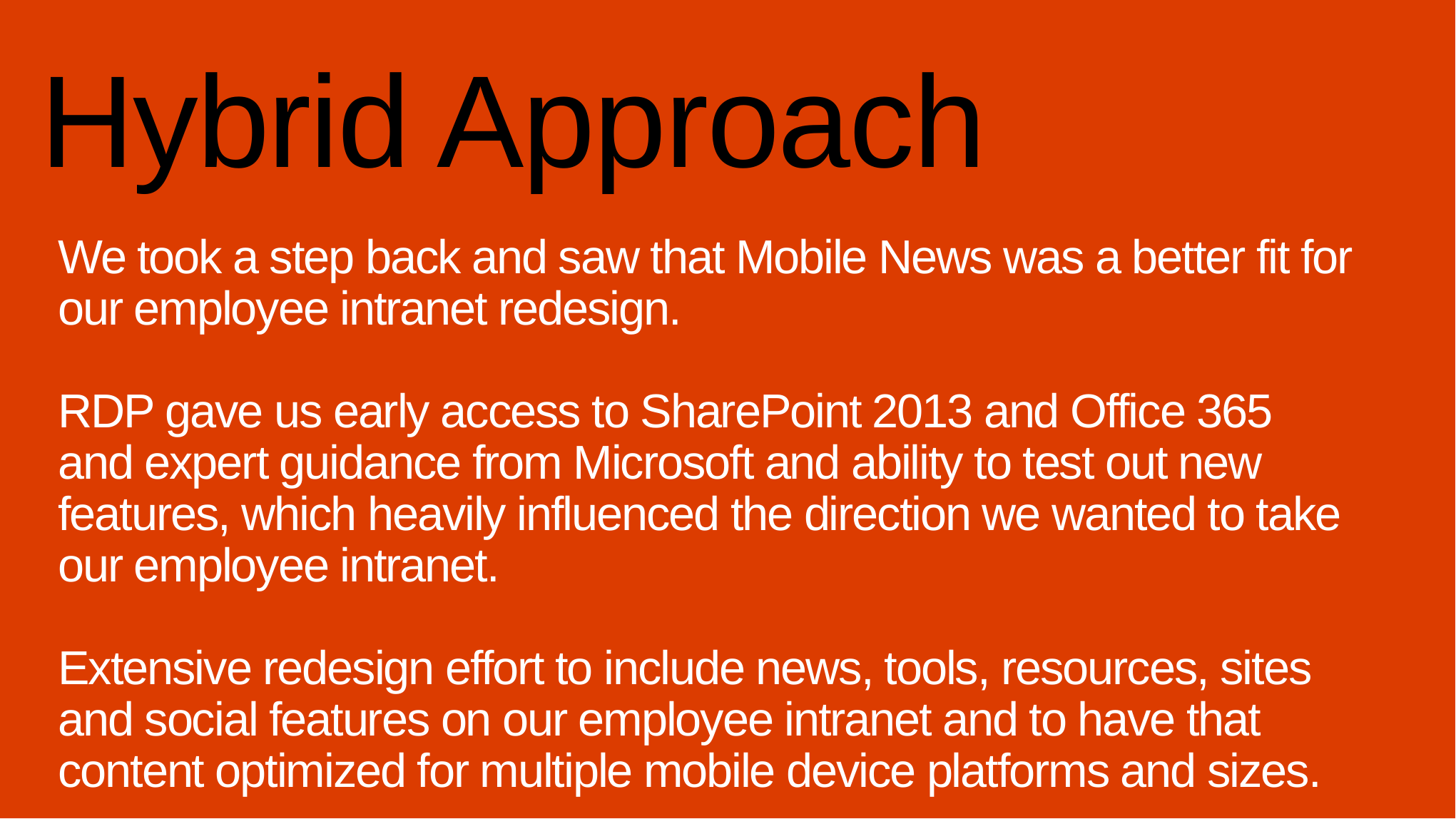

# Hybrid Approach
We took a step back and saw that Mobile News was a better fit for our employee intranet redesign.
RDP gave us early access to SharePoint 2013 and Office 365 and expert guidance from Microsoft and ability to test out new features, which heavily influenced the direction we wanted to take our employee intranet.
Extensive redesign effort to include news, tools, resources, sites and social features on our employee intranet and to have that content optimized for multiple mobile device platforms and sizes.